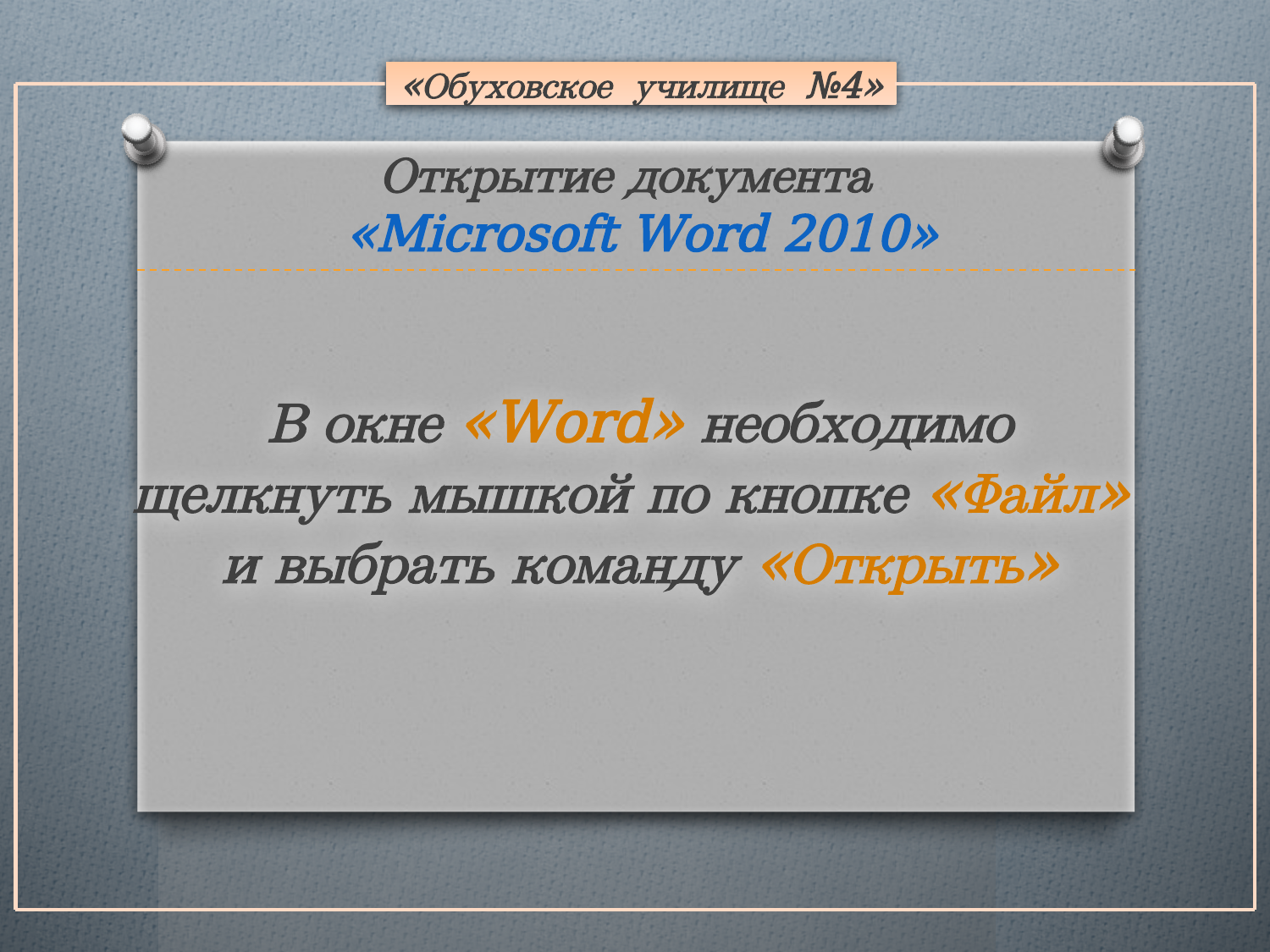

«Обуховское  училище  №4»
Открытие документа
 «Microsoft Word 2010»
# В окне «Word» необходимо щелкнуть мышкой по кнопке «Файл» и выбрать команду «Открыть»